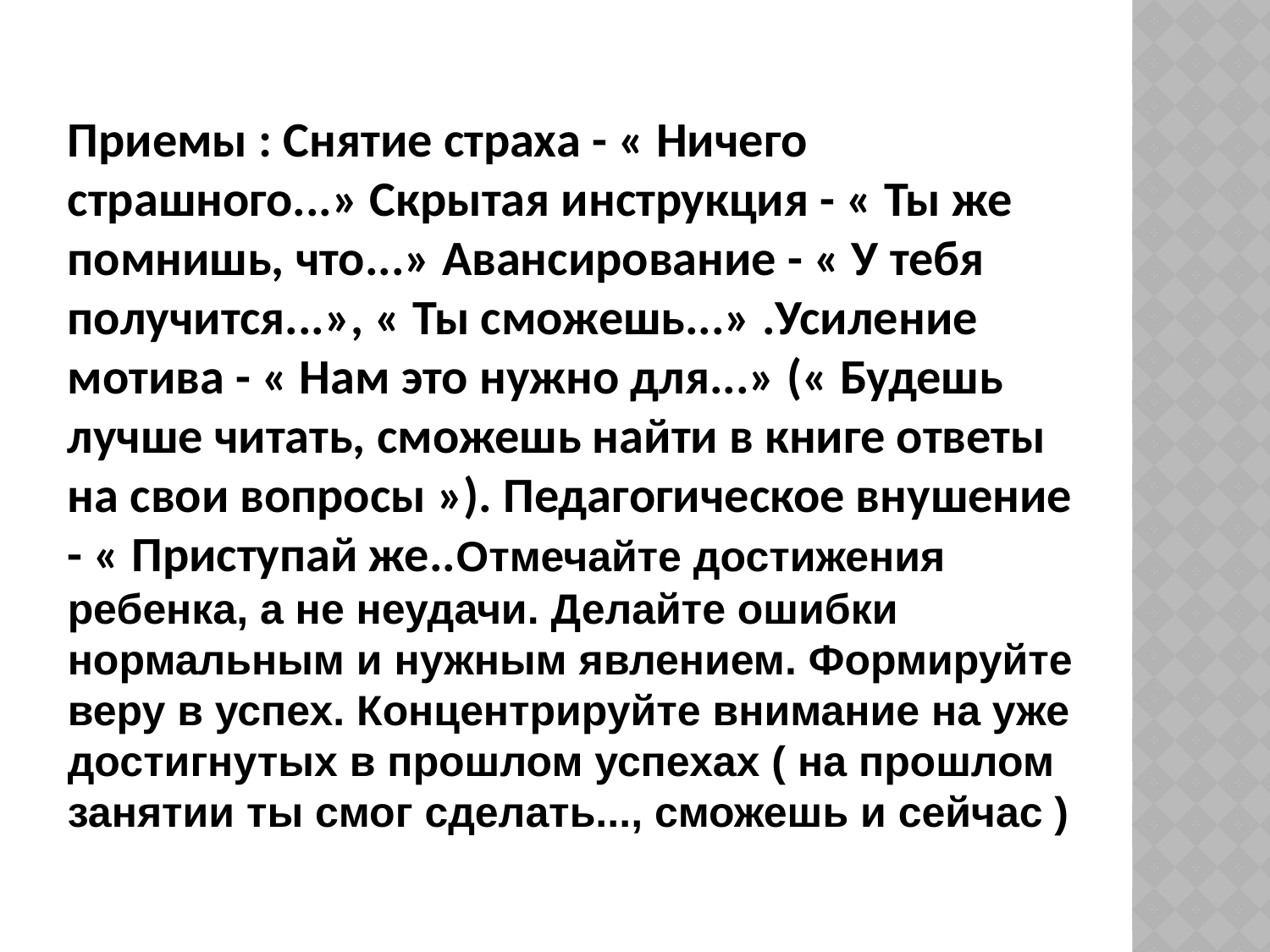

Приемы : Снятие страха - « Ничего страшного...» Скрытая инструкция - « Ты же помнишь, что...» Авансирование - « У тебя получится...», « Ты сможешь...» .Усиление мотива - « Нам это нужно для...» (« Будешь лучше читать, сможешь найти в книге ответы на свои вопросы »). Педагогическое внушение - « Приступай же..Отмечайте достижения ребенка, а не неудачи. Делайте ошибки нормальным и нужным явлением. Формируйте веру в успех. Концентрируйте внимание на уже достигнутых в прошлом успехах ( на прошлом занятии ты смог сделать..., сможешь и сейчас )